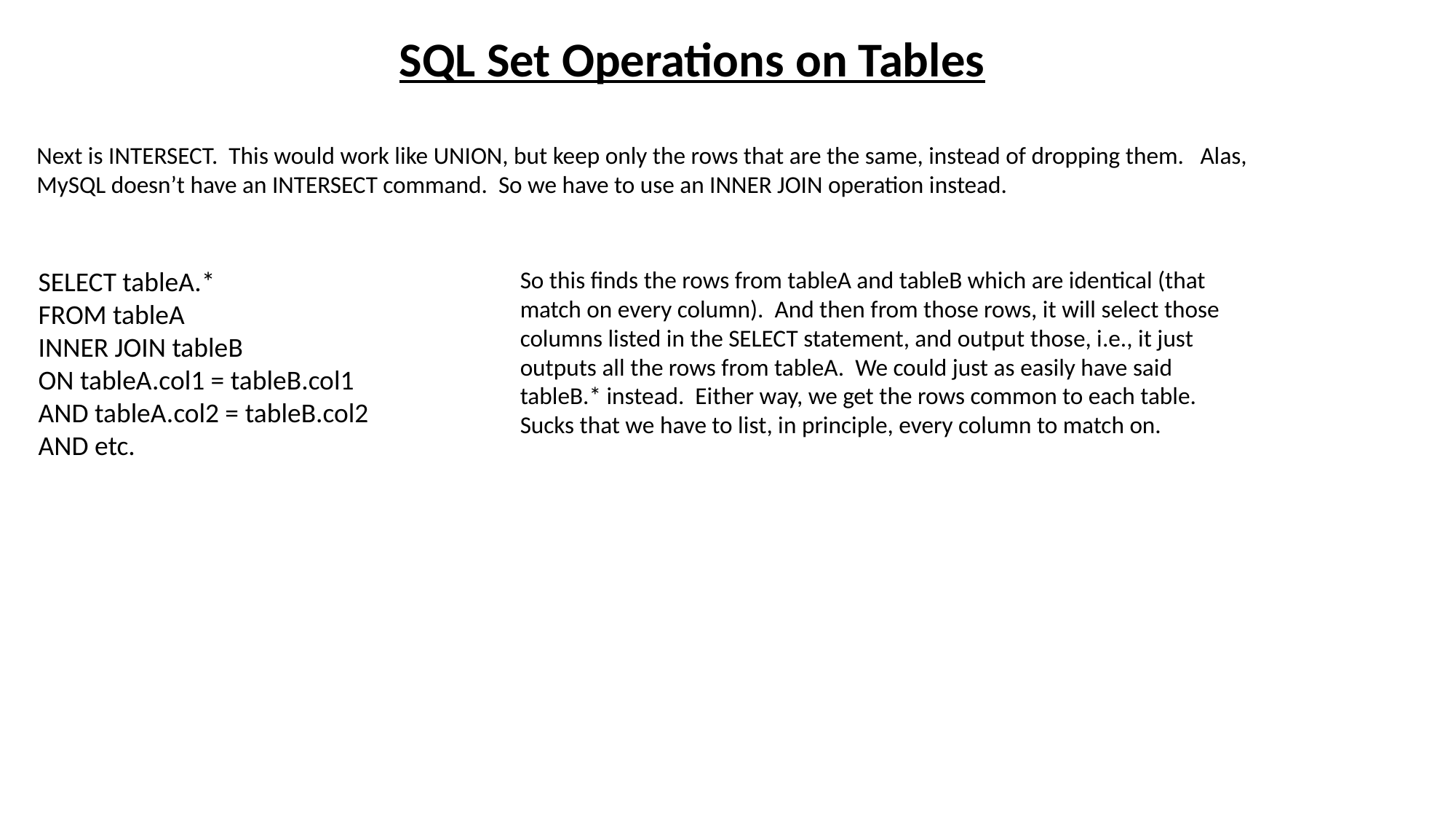

SQL Set Operations on Tables
Next is INTERSECT.  This would work like UNION, but keep only the rows that are the same, instead of dropping them.   Alas, MySQL doesn’t have an INTERSECT command.  So we have to use an INNER JOIN operation instead.
SELECT tableA.*
FROM tableA
INNER JOIN tableB
ON tableA.col1 = tableB.col1
AND tableA.col2 = tableB.col2
AND etc.
So this finds the rows from tableA and tableB which are identical (that match on every column).  And then from those rows, it will select those columns listed in the SELECT statement, and output those, i.e., it just outputs all the rows from tableA.  We could just as easily have said tableB.* instead.  Either way, we get the rows common to each table.  Sucks that we have to list, in principle, every column to match on.